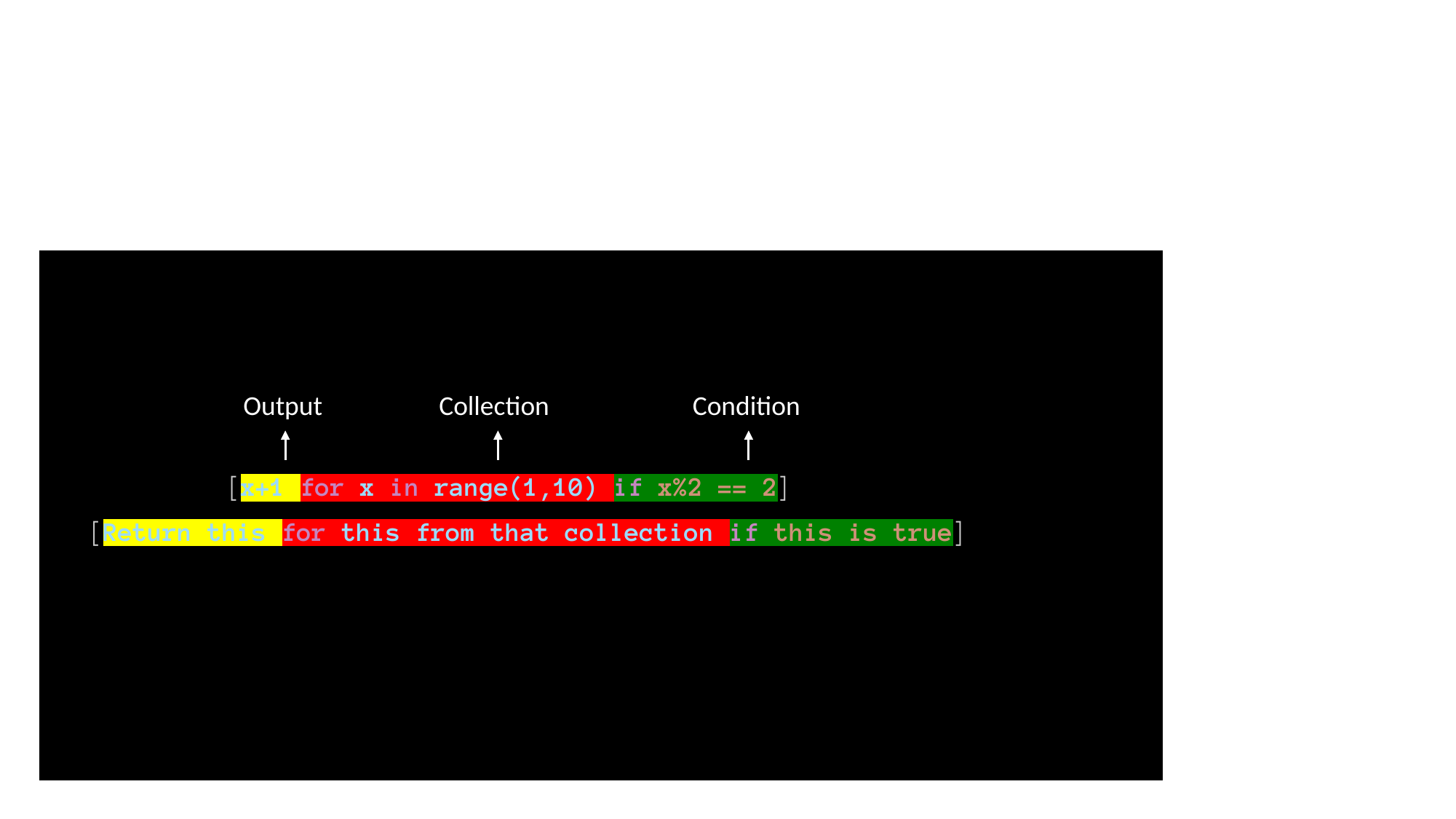

Output
Collection
Condition
[x+1 for x in range(1,10) if x%2 == 2]
[Return this for this from that collection if this is true]